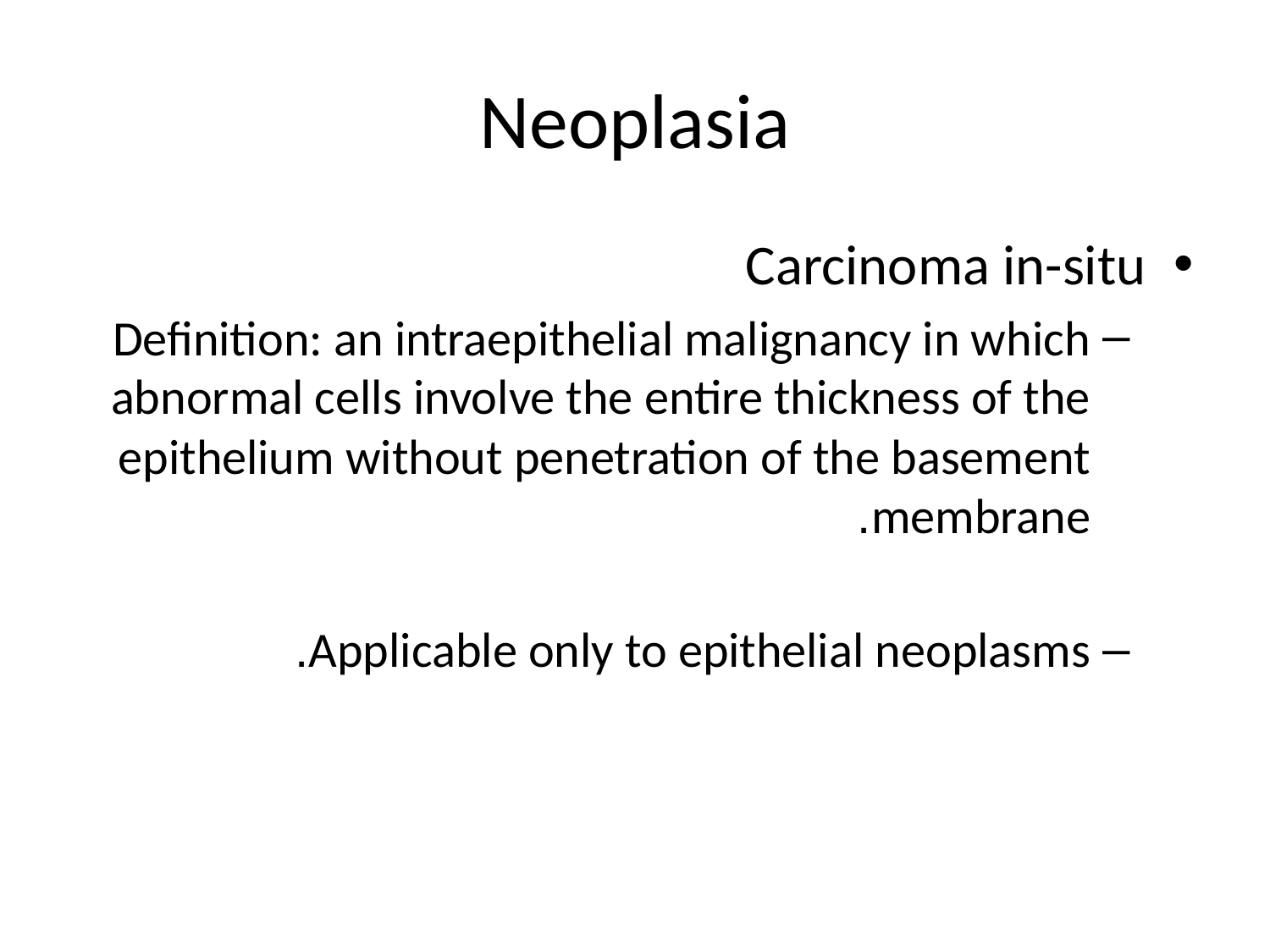

# Neoplasia
Carcinoma in-situ
Definition: an intraepithelial malignancy in which abnormal cells involve the entire thickness of the epithelium without penetration of the basement membrane.

Applicable only to epithelial neoplasms.